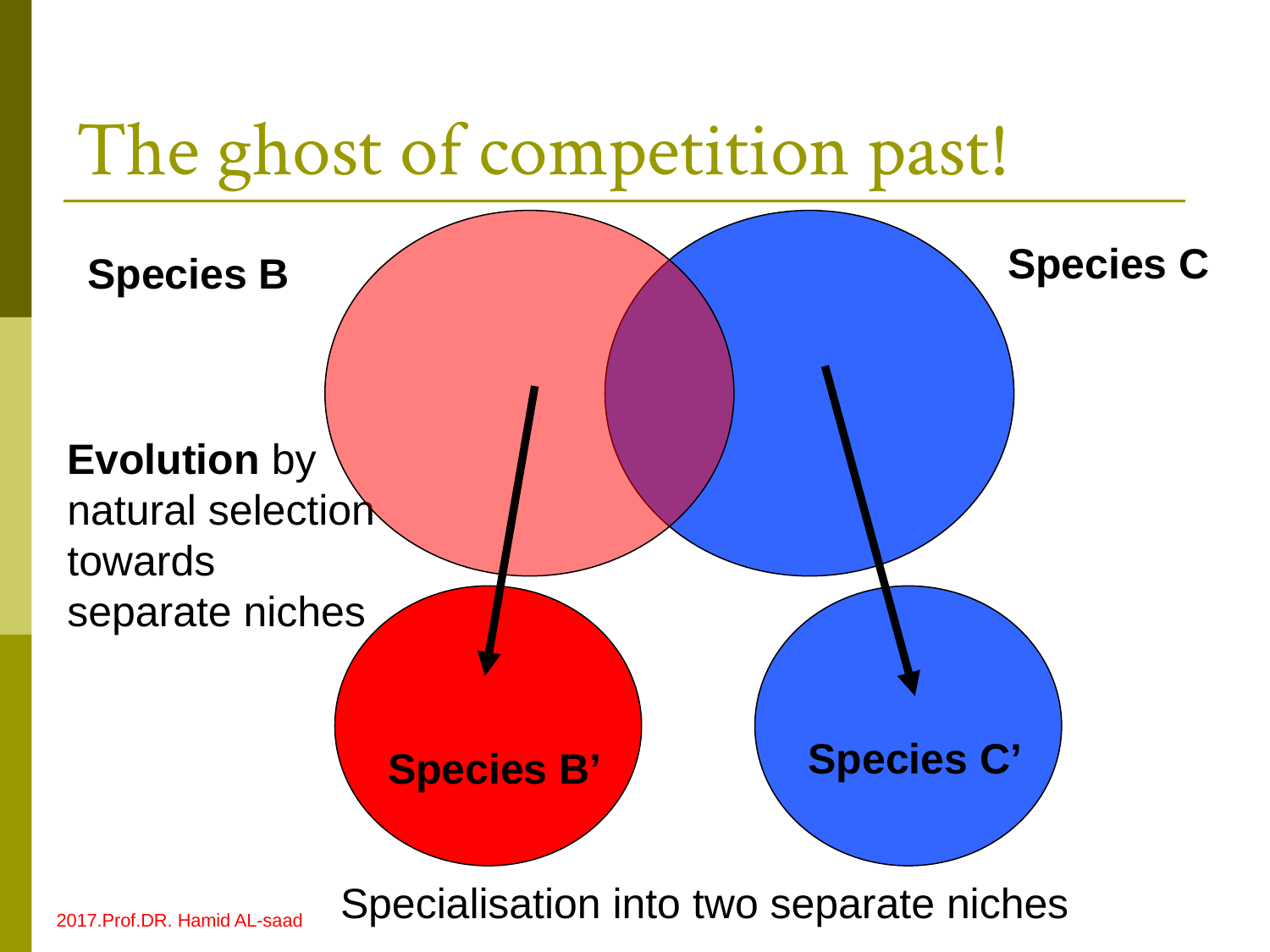

# The ghost of competition past!

Species B

Species C

Evolution by natural selection towards separate niches

Species B’

Species C’
Specialisation into two separate niches
2017.Prof.DR. Hamid AL-saad